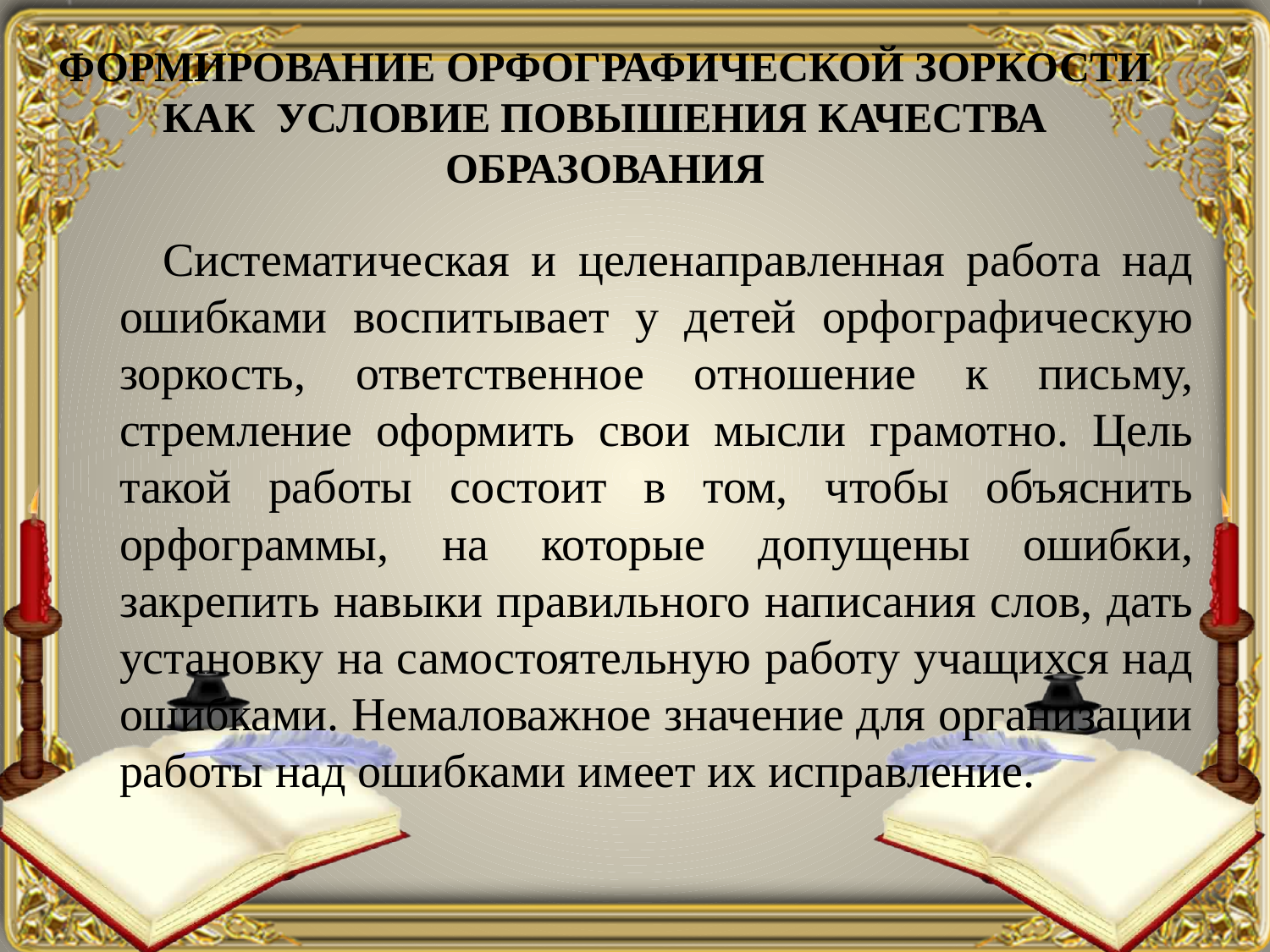

# ФОРМИРОВАНИЕ ОРФОГРАФИЧЕСКОЙ ЗОРКОСТИ КАК  УСЛОВИЕ ПОВЫШЕНИЯ КАЧЕСТВА ОБРАЗОВАНИЯ
Систематическая и целенаправленная работа над ошибками воспитывает у детей орфографическую зоркость, ответственное отношение к письму, стремление оформить свои мысли грамотно. Цель такой работы состоит в том, чтобы объяснить орфограммы, на которые допущены ошибки, закрепить навыки правильного написания слов, дать установку на самостоятельную работу учащихся над ошибками. Немаловажное значение для организации работы над ошибками имеет их исправление.